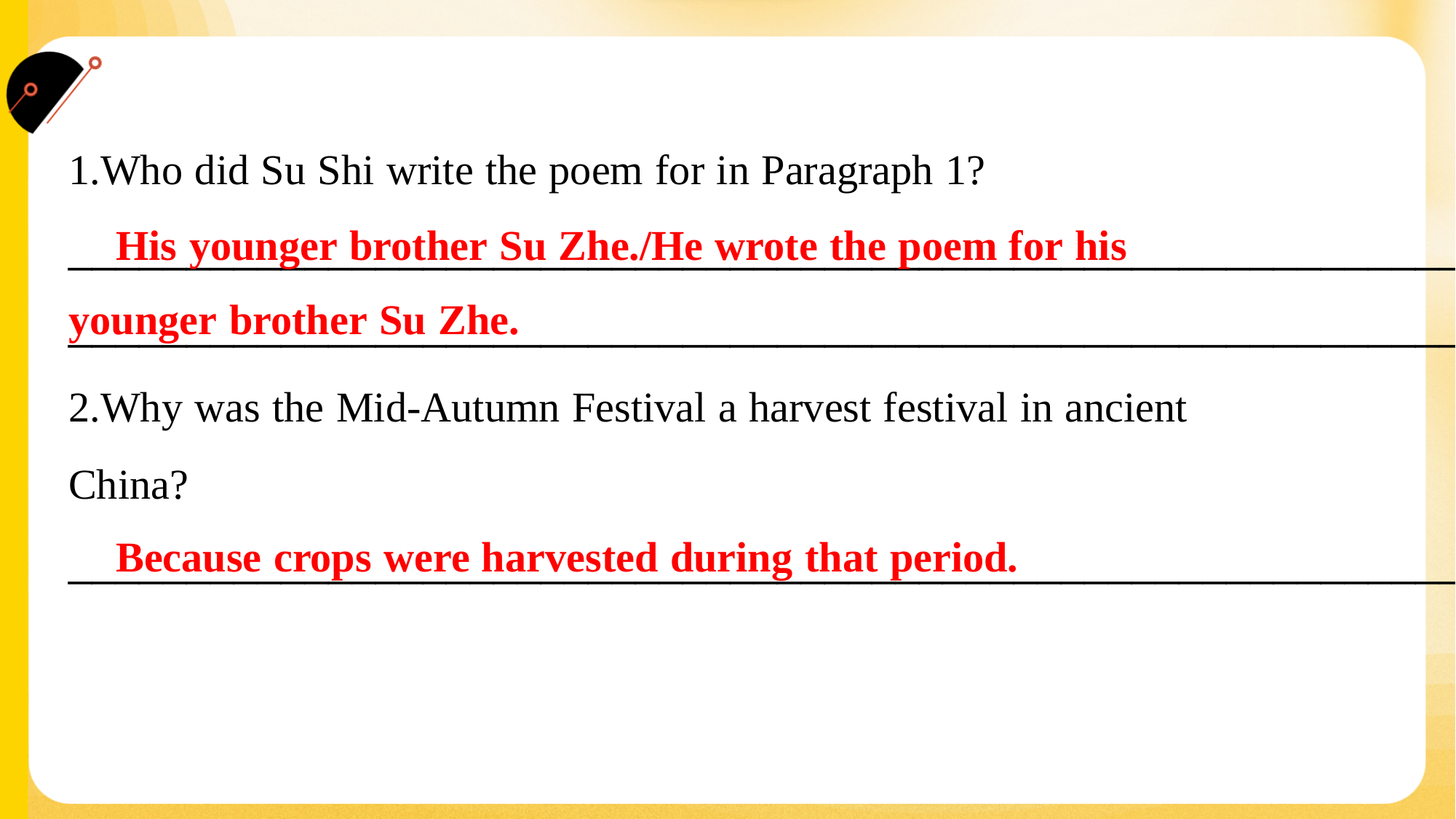

1.Who did Su Shi write the poem for in Paragraph 1?
______________________________________________________________
______________________________________________________________

    His younger brother Su Zhe./He wrote the poem for his
younger brother Su Zhe.
2.Why was the Mid-Autumn Festival a harvest festival in ancient
China?
______________________________________________________________

    Because crops were harvested during that period.